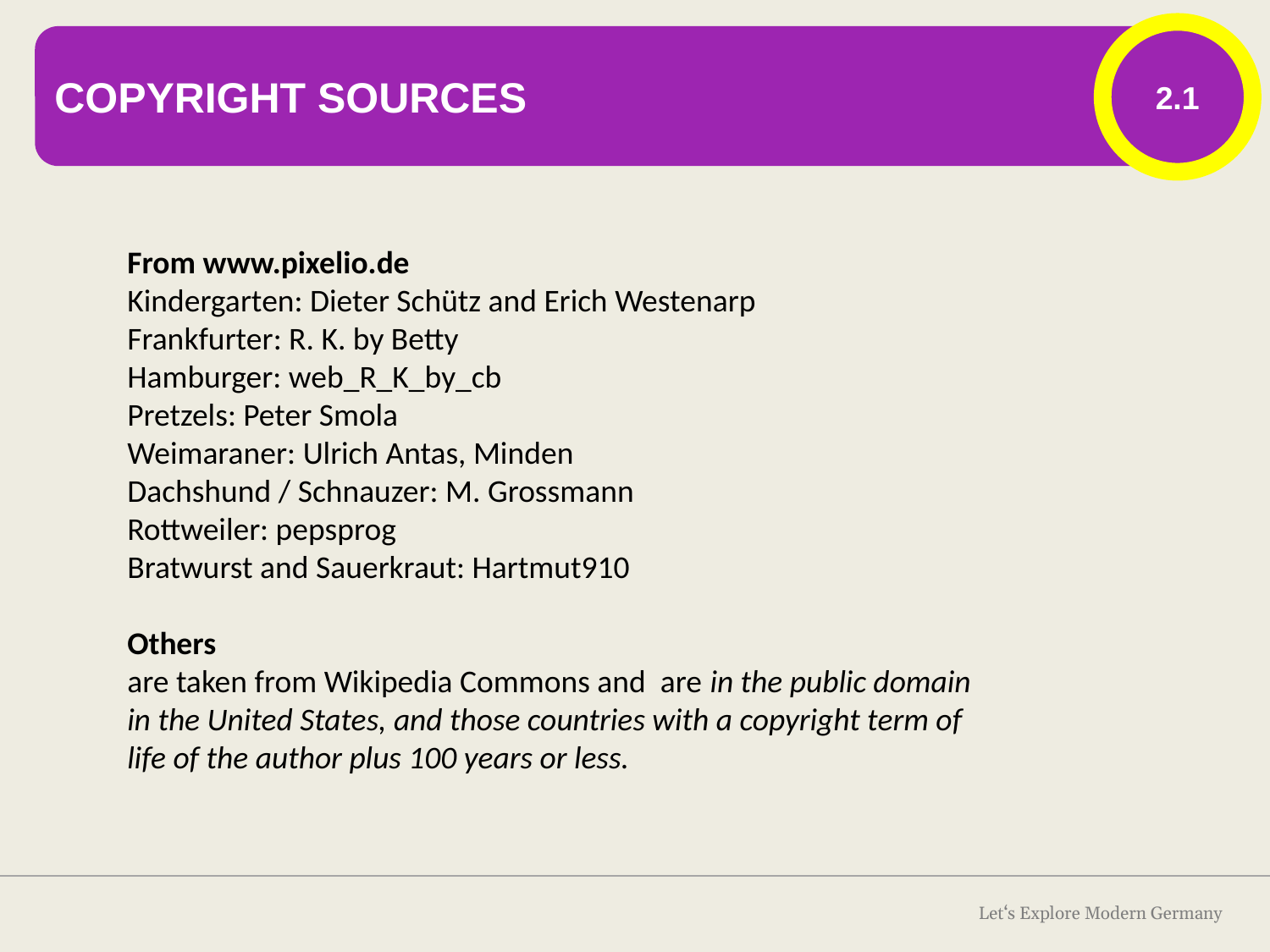

2.1
CopyRight Sources
From www.pixelio.de
Kindergarten: Dieter Schütz and Erich Westenarp
Frankfurter: R. K. by Betty
Hamburger: web_R_K_by_cb
Pretzels: Peter Smola
Weimaraner: Ulrich Antas, Minden
Dachshund / Schnauzer: M. Grossmann
Rottweiler: pepsprog
Bratwurst and Sauerkraut: Hartmut910

Others
are taken from Wikipedia Commons and  are in the public domain in the United States, and those countries with a copyright term of life of the author plus 100 years or less.

Let‘s Explore Modern Germany